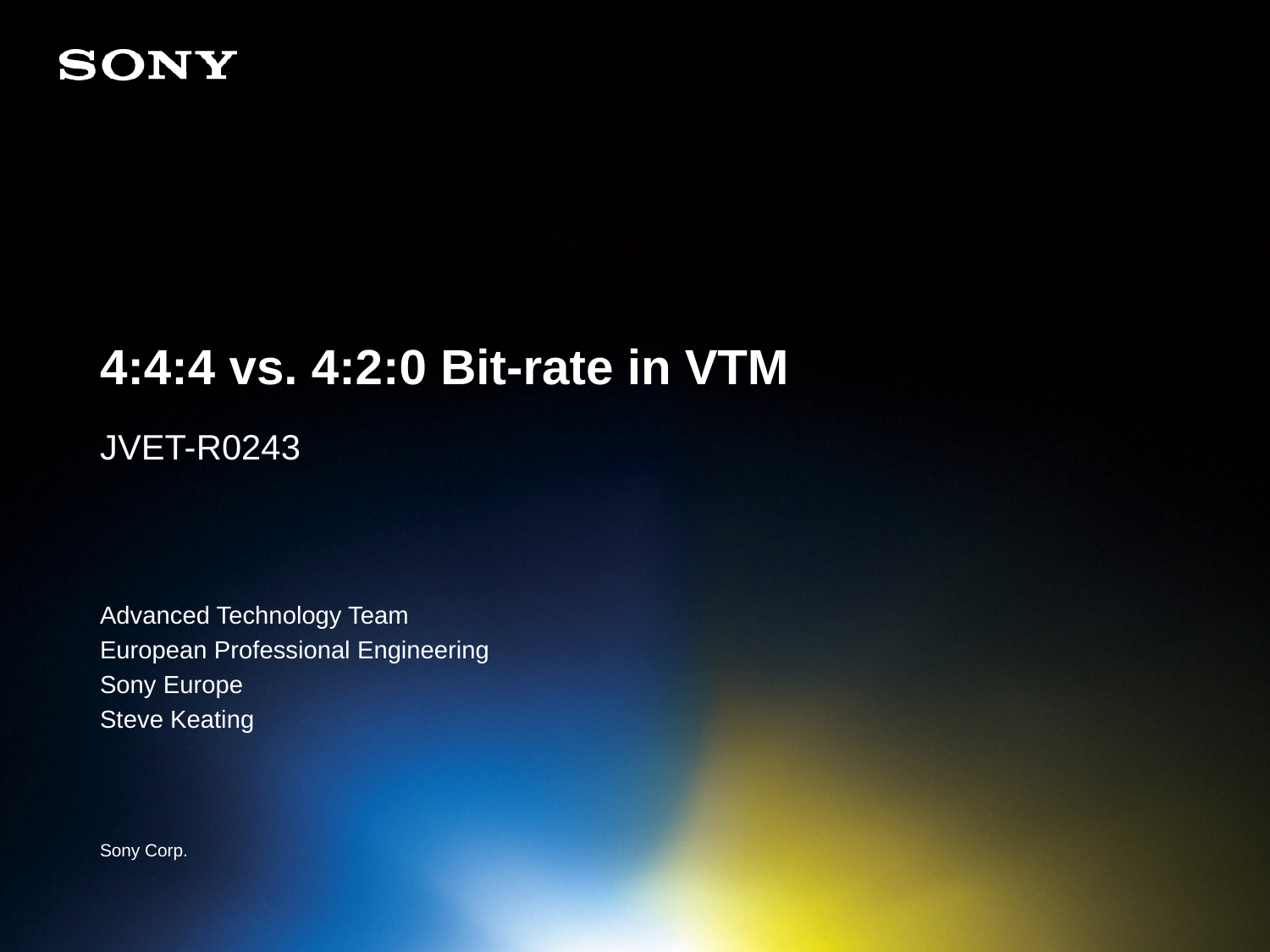

# 4:4:4 vs. 4:2:0 Bit-rate in VTM
JVET-R0243
Advanced Technology Team
European Professional Engineering
Sony Europe
Steve Keating
Sony Corp.